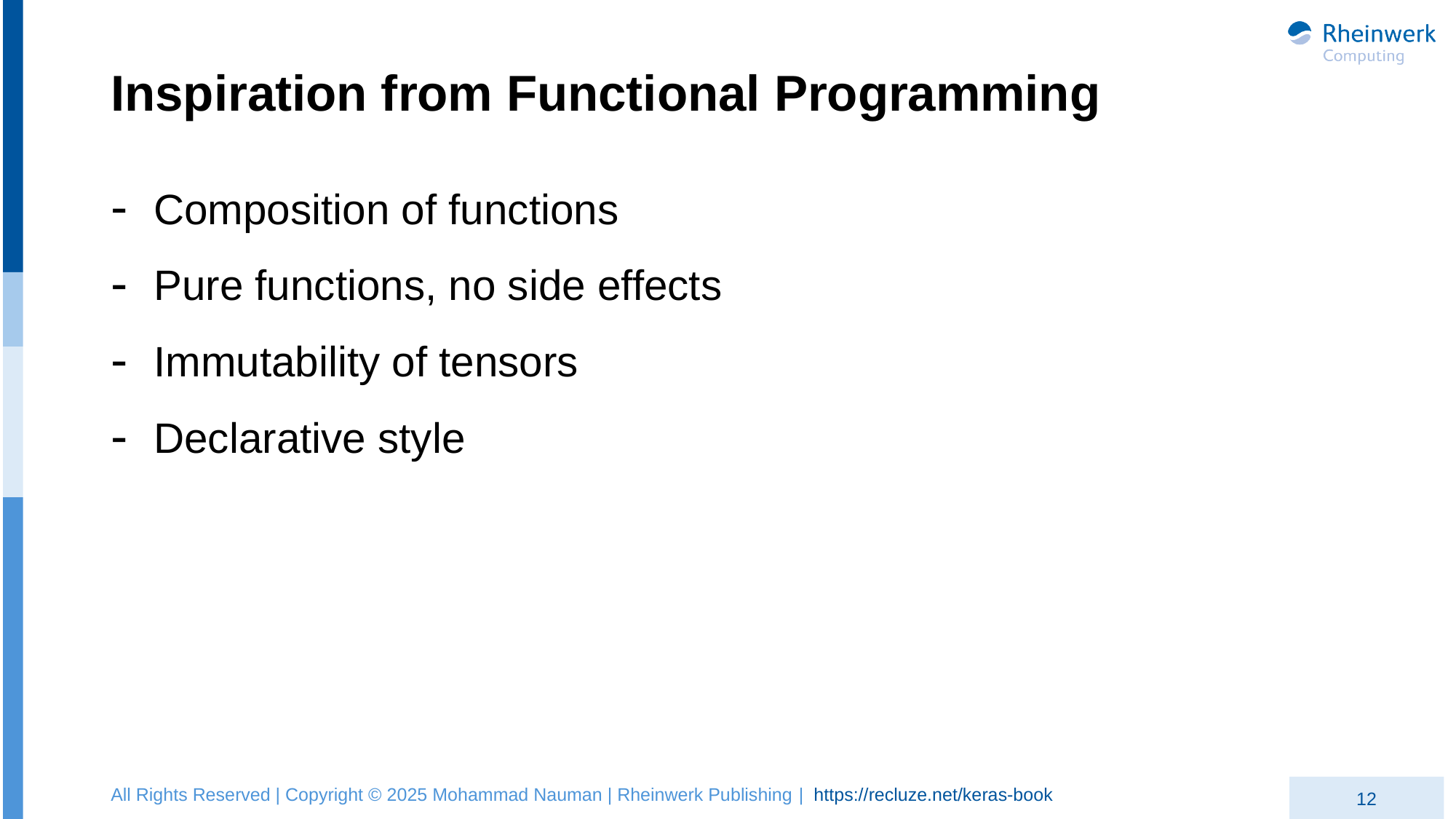

# Inspiration from Functional Programming
Composition of functions
Pure functions, no side effects
Immutability of tensors
Declarative style